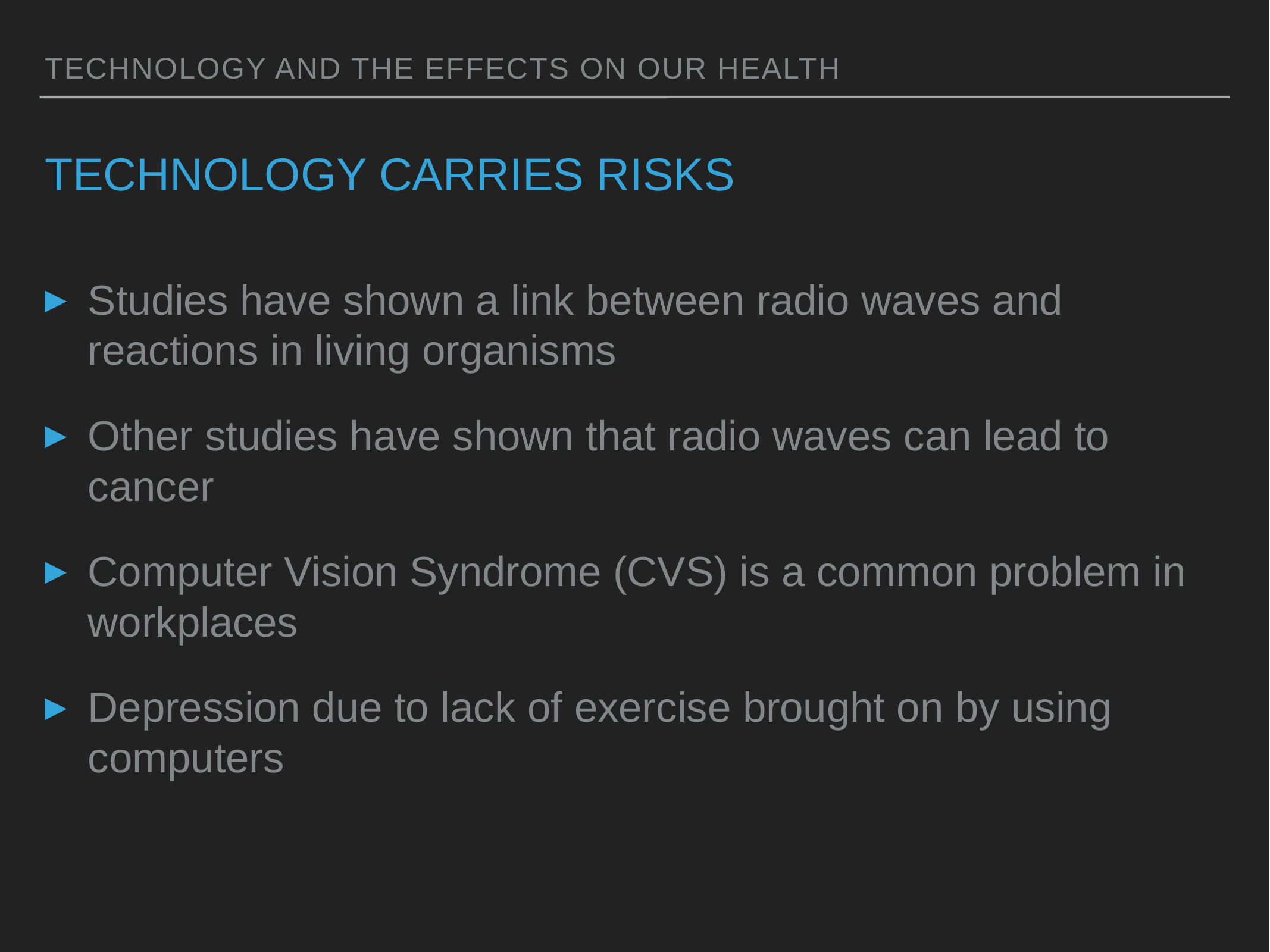

Technology and the effects on our health
# Technology carries risks
Studies have shown a link between radio waves and reactions in living organisms
Other studies have shown that radio waves can lead to cancer
Computer Vision Syndrome (CVS) is a common problem in workplaces
Depression due to lack of exercise brought on by using computers